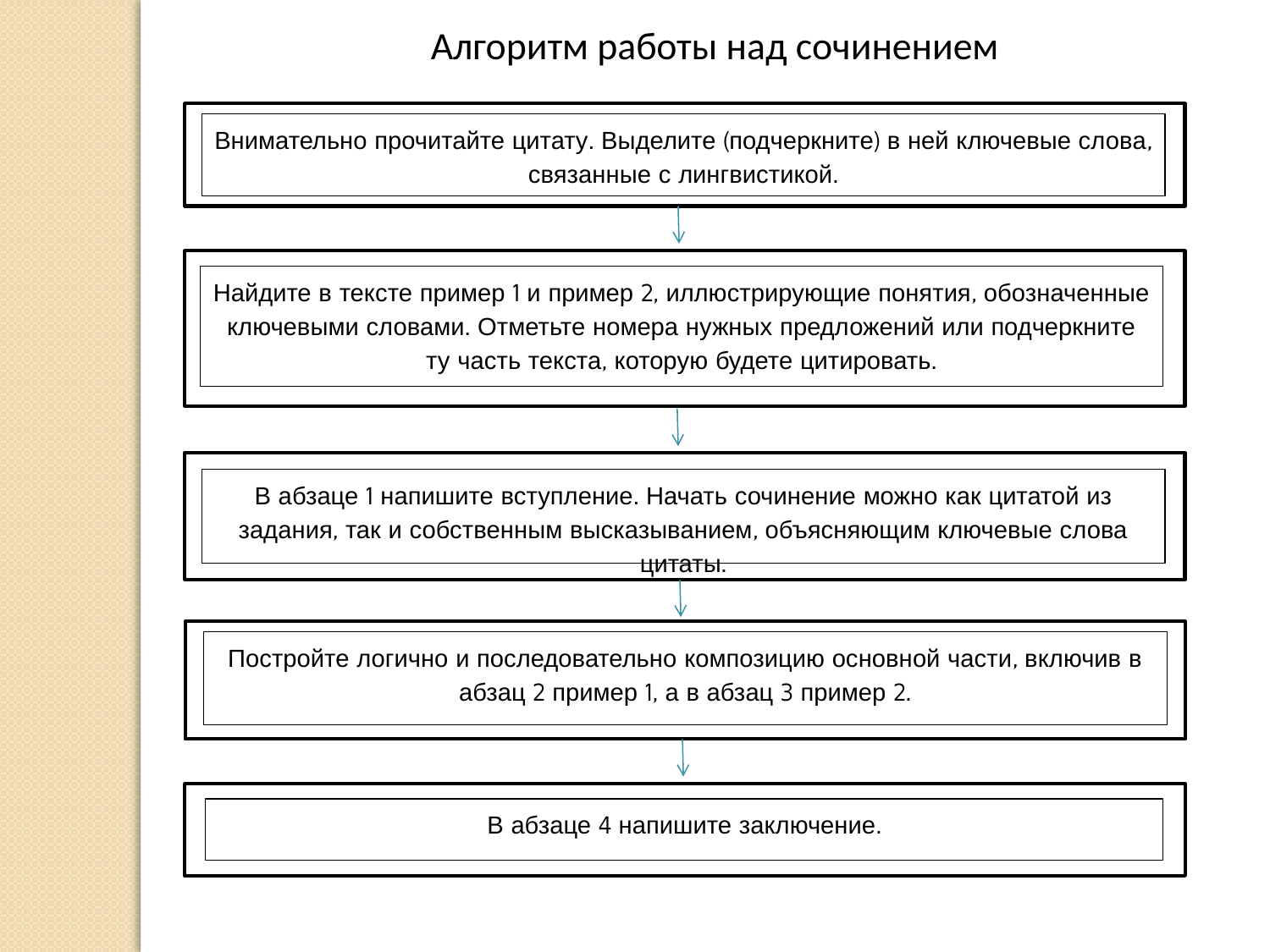

Алгоритм работы над сочинением

Внимательно прочитайте цитату. Выделите (подчеркните) в ней ключевые слова, связанные с лингвистикой.

Найдите в тексте пример 1 и пример 2, иллюстрирующие понятия, обозначенные ключевыми словами. Отметьте номера нужных предложений или подчеркните ту часть текста, которую будете цитировать.

В абзаце 1 напишите вступление. Начать сочинение можно как цитатой из задания, так и собственным высказыванием, объясняющим ключевые слова цитаты.

Постройте логично и последовательно композицию основной части, включив в абзац 2 пример 1, а в абзац 3 пример 2.

В абзаце 4 напишите заключение.